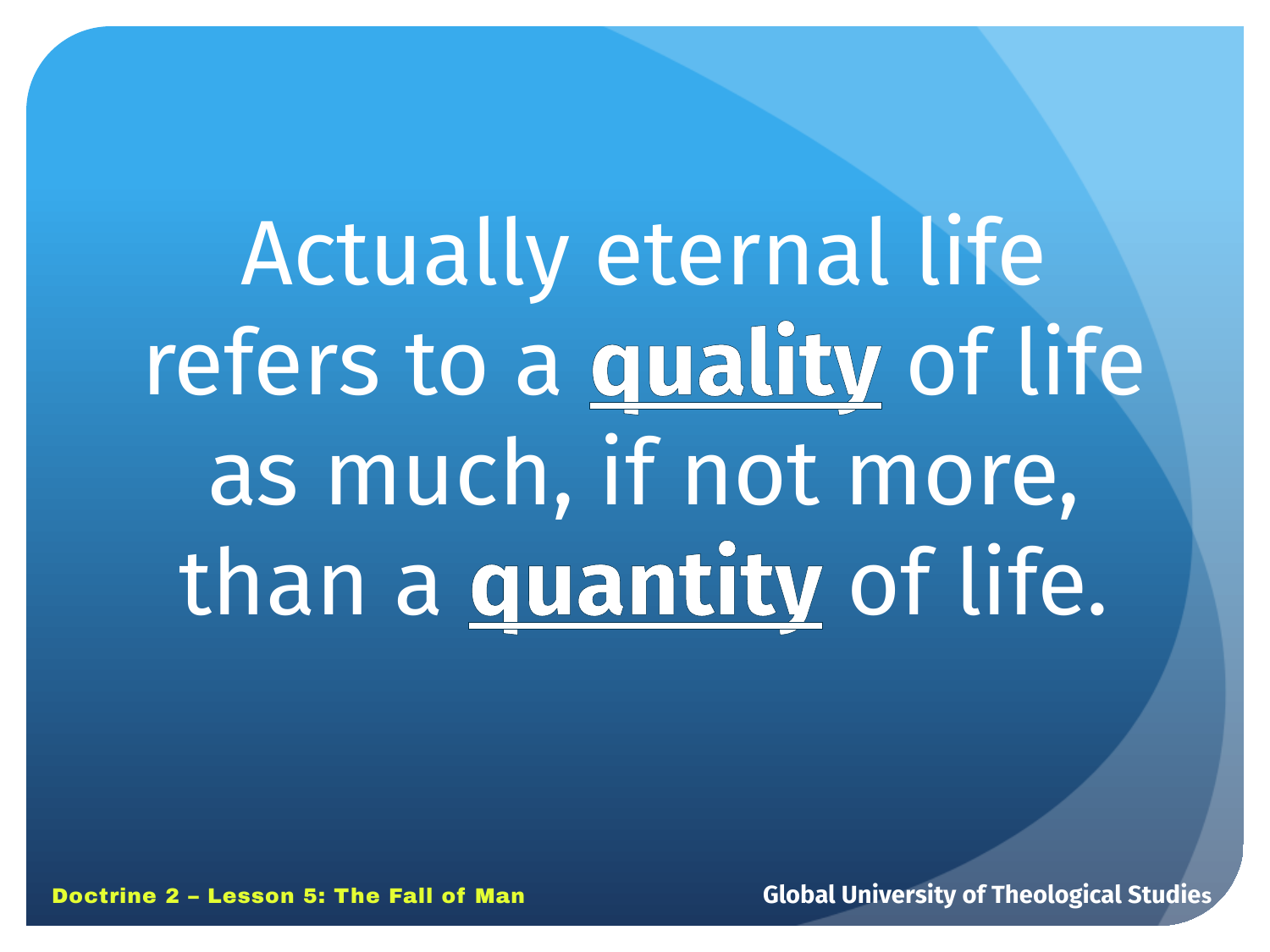

Actually eternal life refers to a quality of life as much, if not more, than a quantity of life.
Doctrine 2 – Lesson 5: The Fall of Man                               Global University of Theological Studies